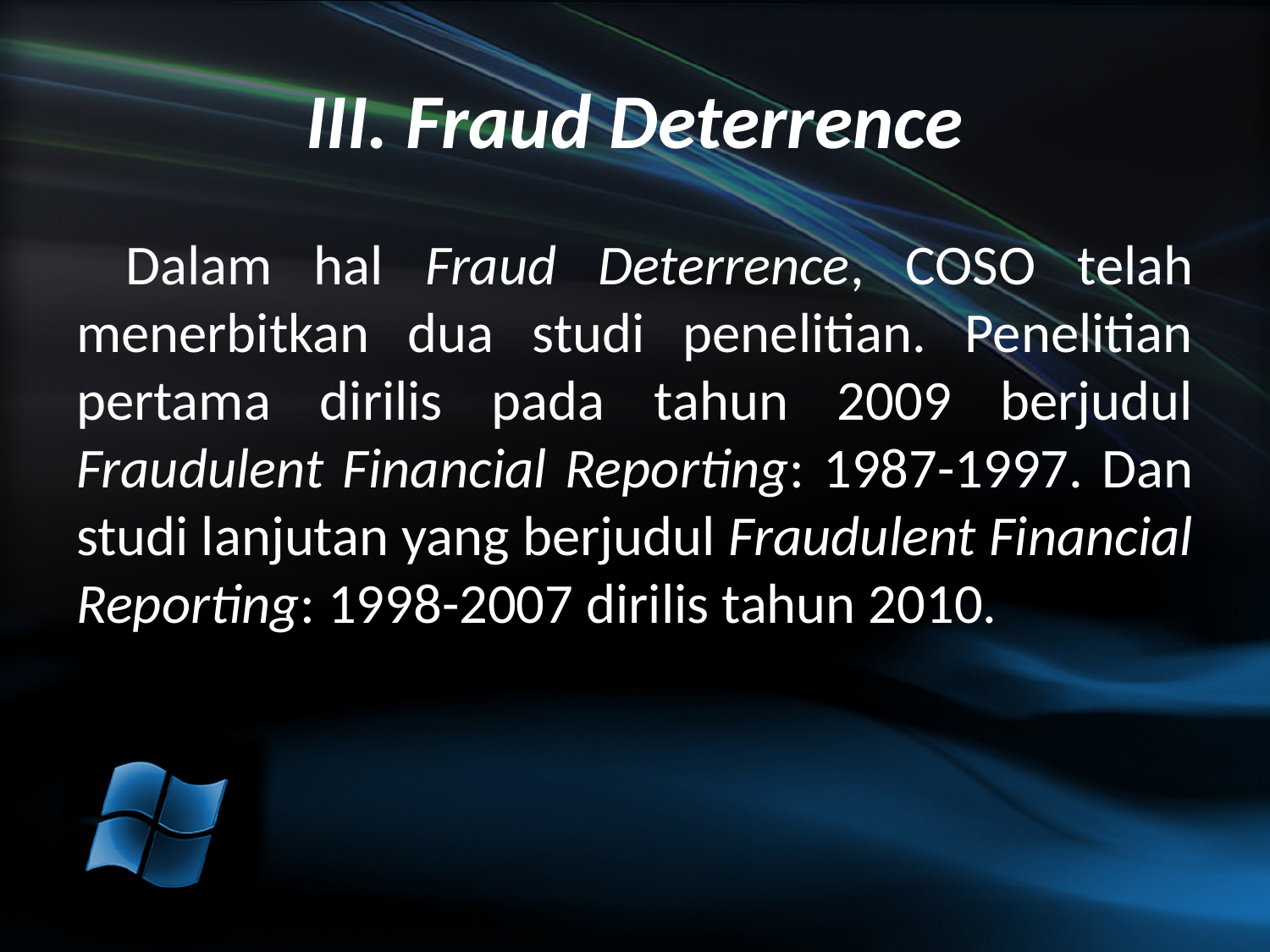

# III. Fraud Deterrence
Dalam hal Fraud Deterrence, COSO telah menerbitkan dua studi penelitian. Penelitian pertama dirilis pada tahun 2009 berjudul Fraudulent Financial Reporting: 1987-1997. Dan studi lanjutan yang berjudul Fraudulent Financial Reporting: 1998-2007 dirilis tahun 2010.